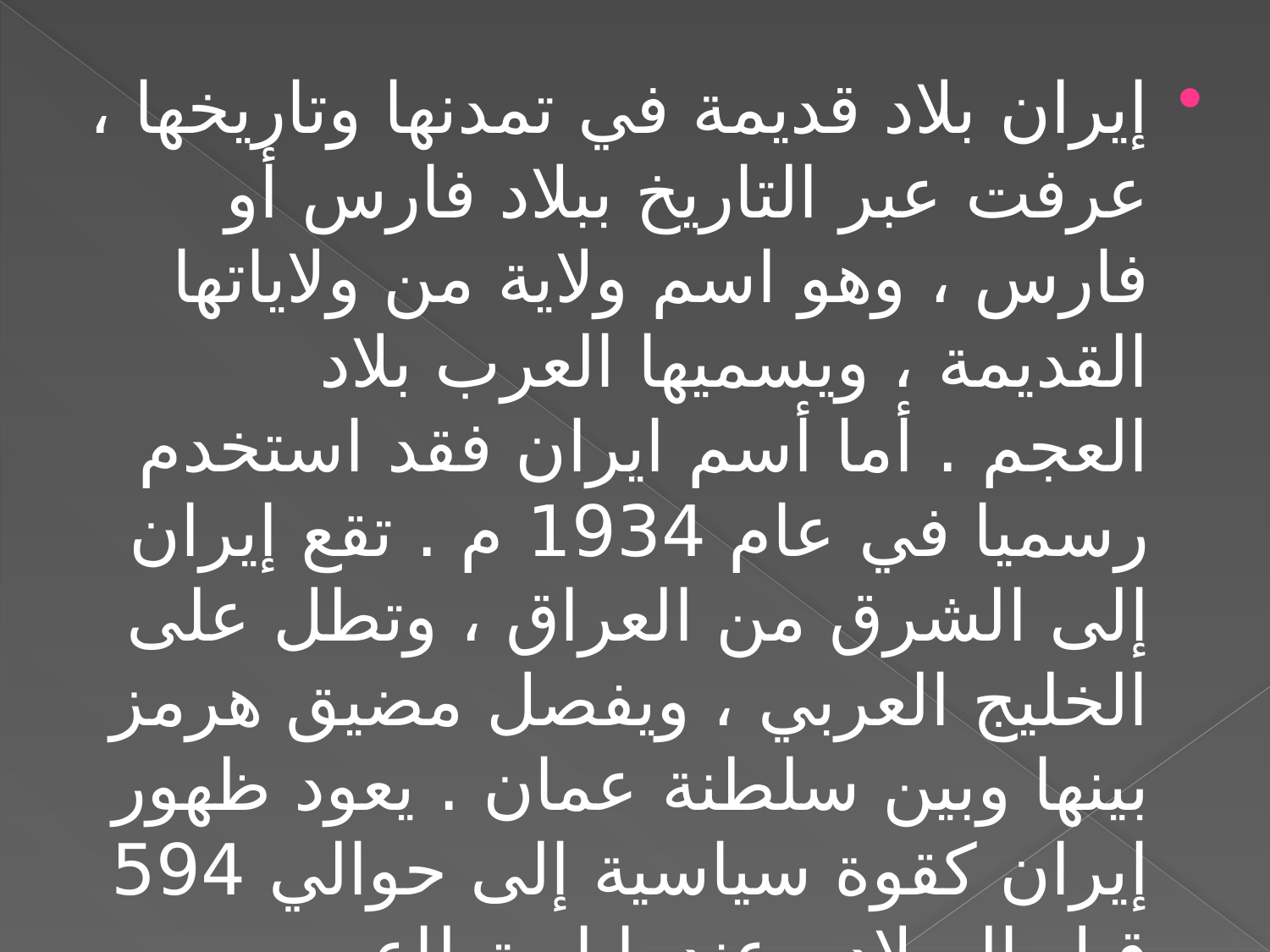

إيران بلاد قديمة في تمدنها وتاريخها ، عرفت عبر التاريخ ببلاد فارس أو فارس ، وهو اسم ولاية من ولاياتها القديمة ، ويسميها العرب بلاد العجم . أما أسم ايران فقد استخدم رسميا في عام 1934 م . تقع إيران إلى الشرق من العراق ، وتطل على الخليج العربي ، ويفصل مضيق هرمز بينها وبين سلطنة عمان . يعود ظهور إيران كقوة سياسية إلى حوالي 594 قبل الميلاد . عندما استطاع ( كورش ) توحيد القبائل الفارسية وتأسيس إمبراطورية واسعة امتد نفوذها إلى بلاد الرافدين وآسيا الصغرى ( تركيا ) وبلاد الشام .